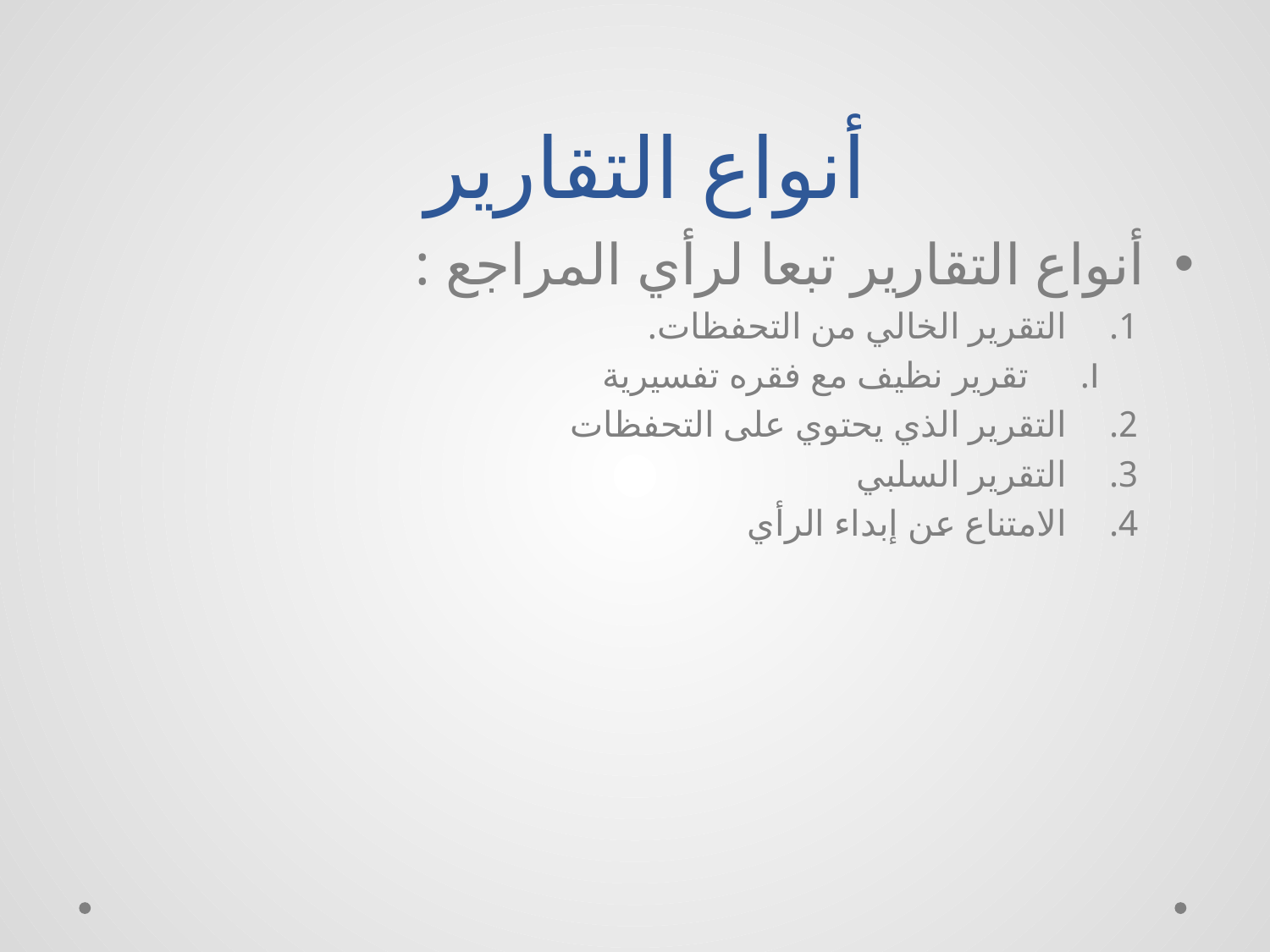

# أنواع التقارير
أنواع التقارير تبعا لرأي المراجع :
التقرير الخالي من التحفظات.
تقرير نظيف مع فقره تفسيرية
التقرير الذي يحتوي على التحفظات
التقرير السلبي
الامتناع عن إبداء الرأي